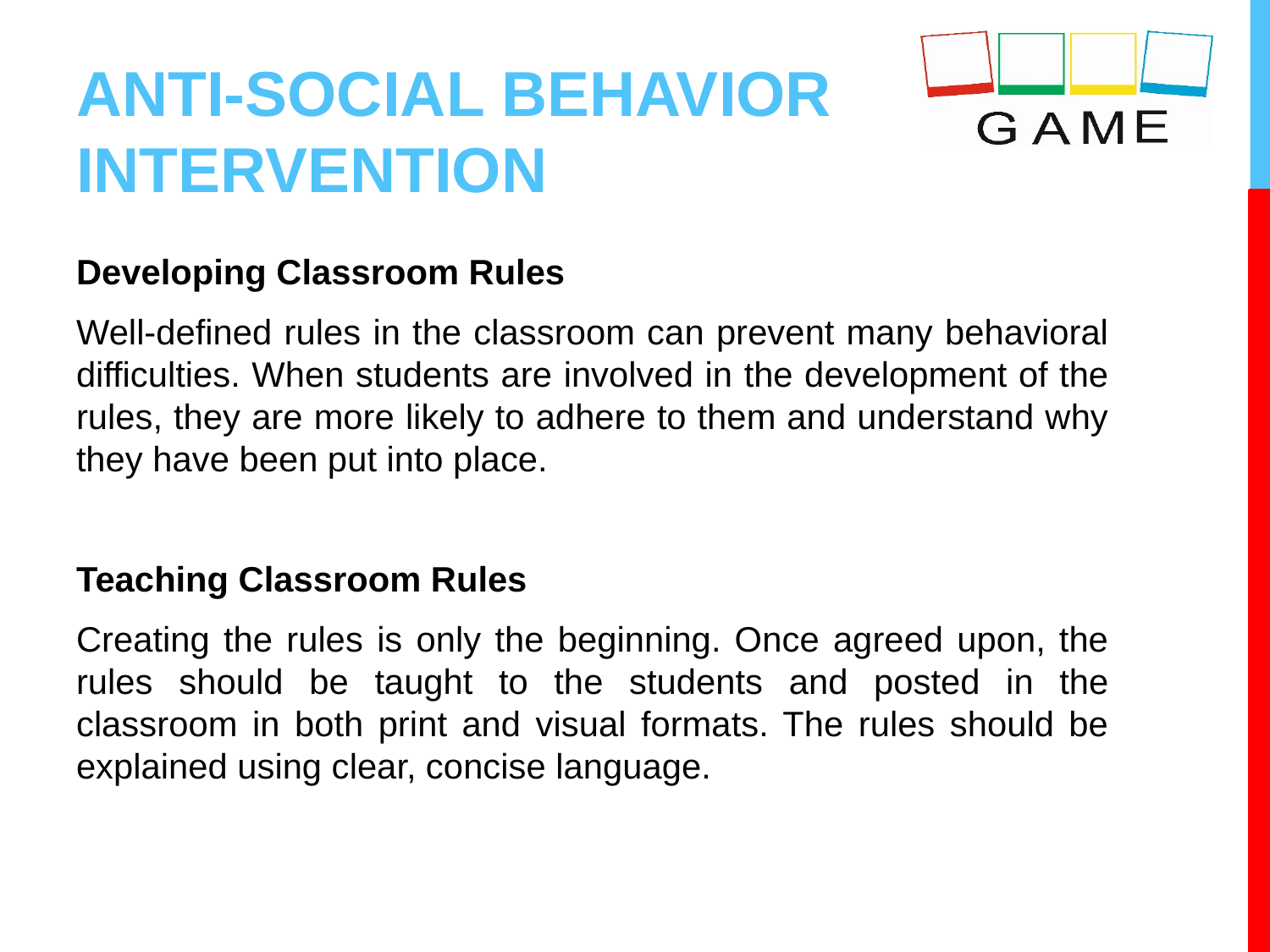

# ANTI-SOCIAL BEHAVIOR INTERVENTION
Developing Classroom Rules
Well-defined rules in the classroom can prevent many behavioral difficulties. When students are involved in the development of the rules, they are more likely to adhere to them and understand why they have been put into place.

Teaching Classroom Rules
Creating the rules is only the beginning. Once agreed upon, the rules should be taught to the students and posted in the classroom in both print and visual formats. The rules should be explained using clear, concise language.